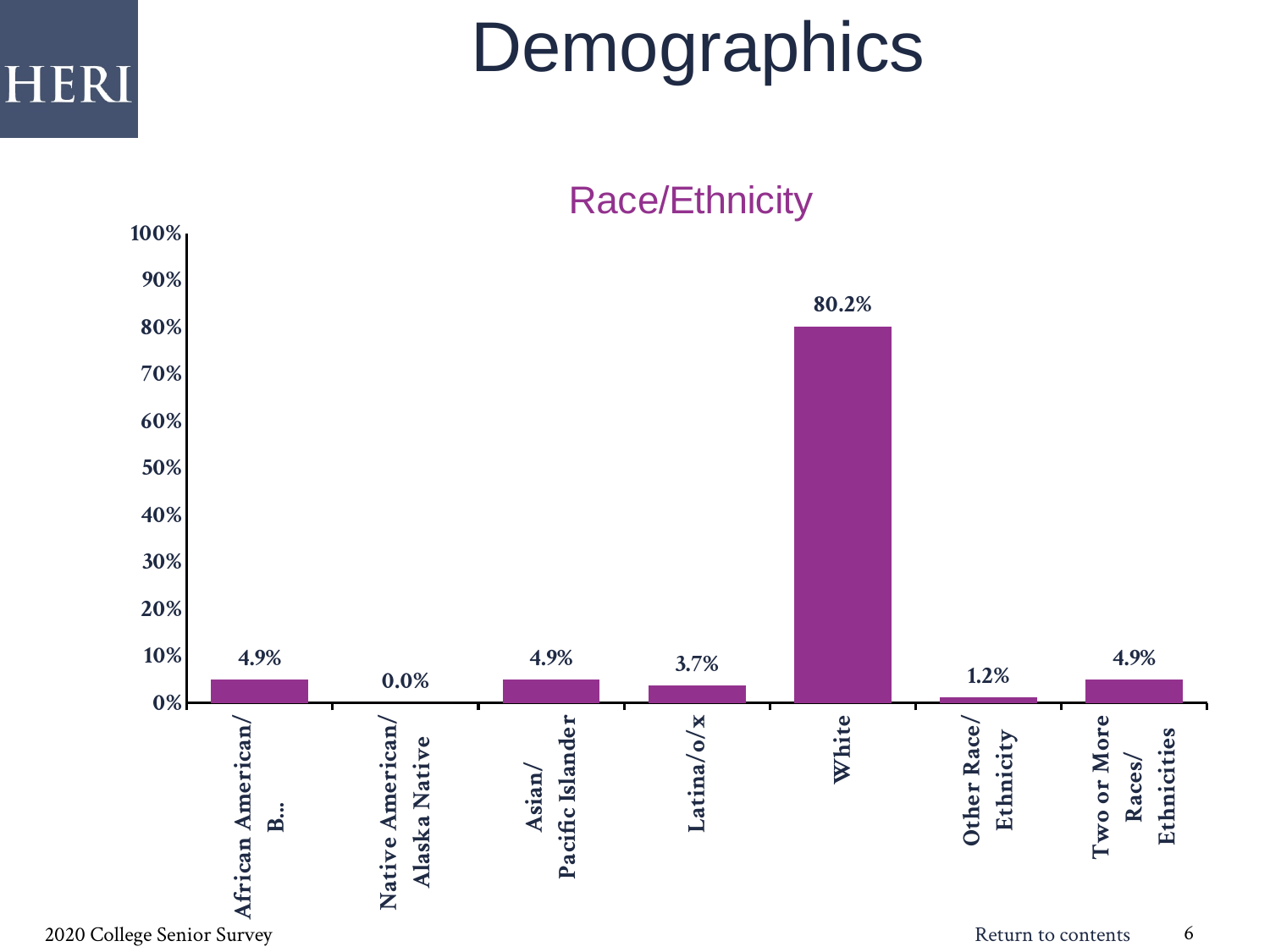

# Demographics

### Chart

| Category |
|---|

### Chart: Race/Ethnicity

| Category |  |
|---|---|
| African American/
Black | 0.049 |
| Native American/
Alaska Native | 0.0 |
| Asian/
Pacific Islander | 0.049 |
| Latina/o/x | 0.037 |
| White | 0.802 |
| Other Race/
Ethnicity | 0.012 |
| Two or More
Races/
Ethnicities | 0.049 |
2020 College Senior Survey
6